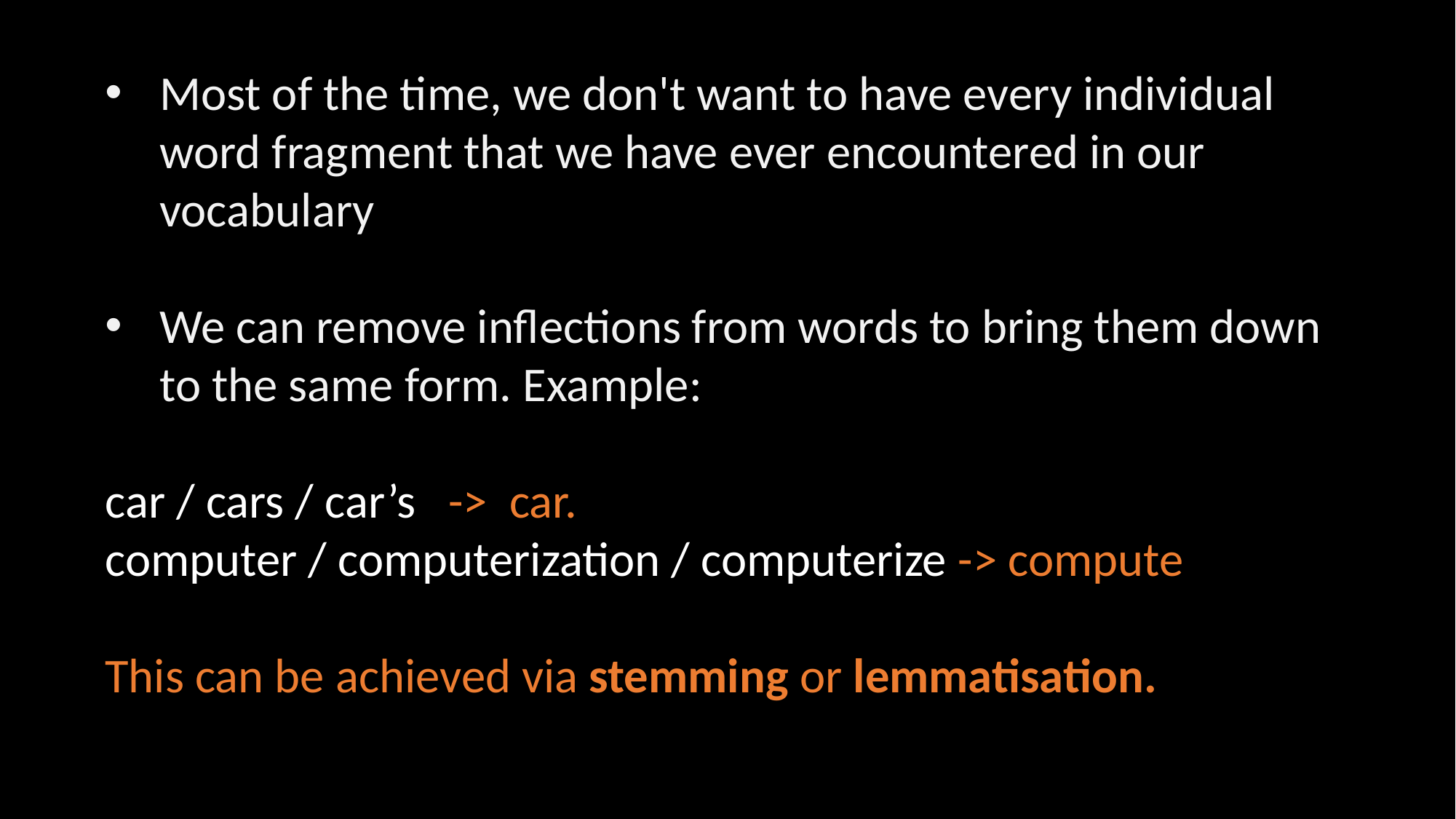

Most of the time, we don't want to have every individual word fragment that we have ever encountered in our vocabulary

We can remove inflections from words to bring them down to the same form. Example:

car / cars / car’s   ->  car.
computer / computerization / computerize -> compute

This can be achieved via stemming or lemmatisation.